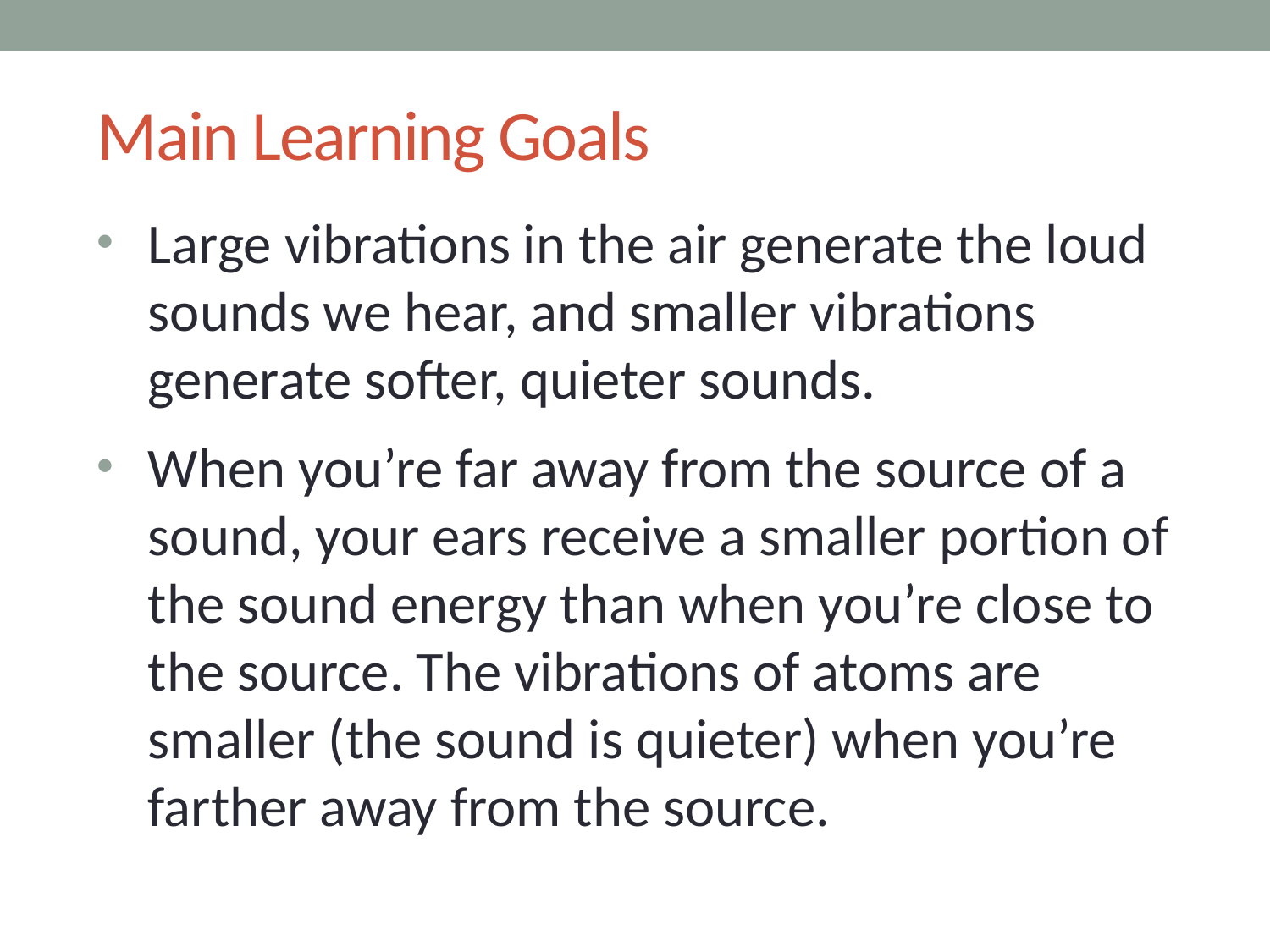

# Main Learning Goals
Large vibrations in the air generate the loud sounds we hear, and smaller vibrations generate softer, quieter sounds.
When you’re far away from the source of a sound, your ears receive a smaller portion of the sound energy than when you’re close to the source. The vibrations of atoms are smaller (the sound is quieter) when you’re farther away from the source.